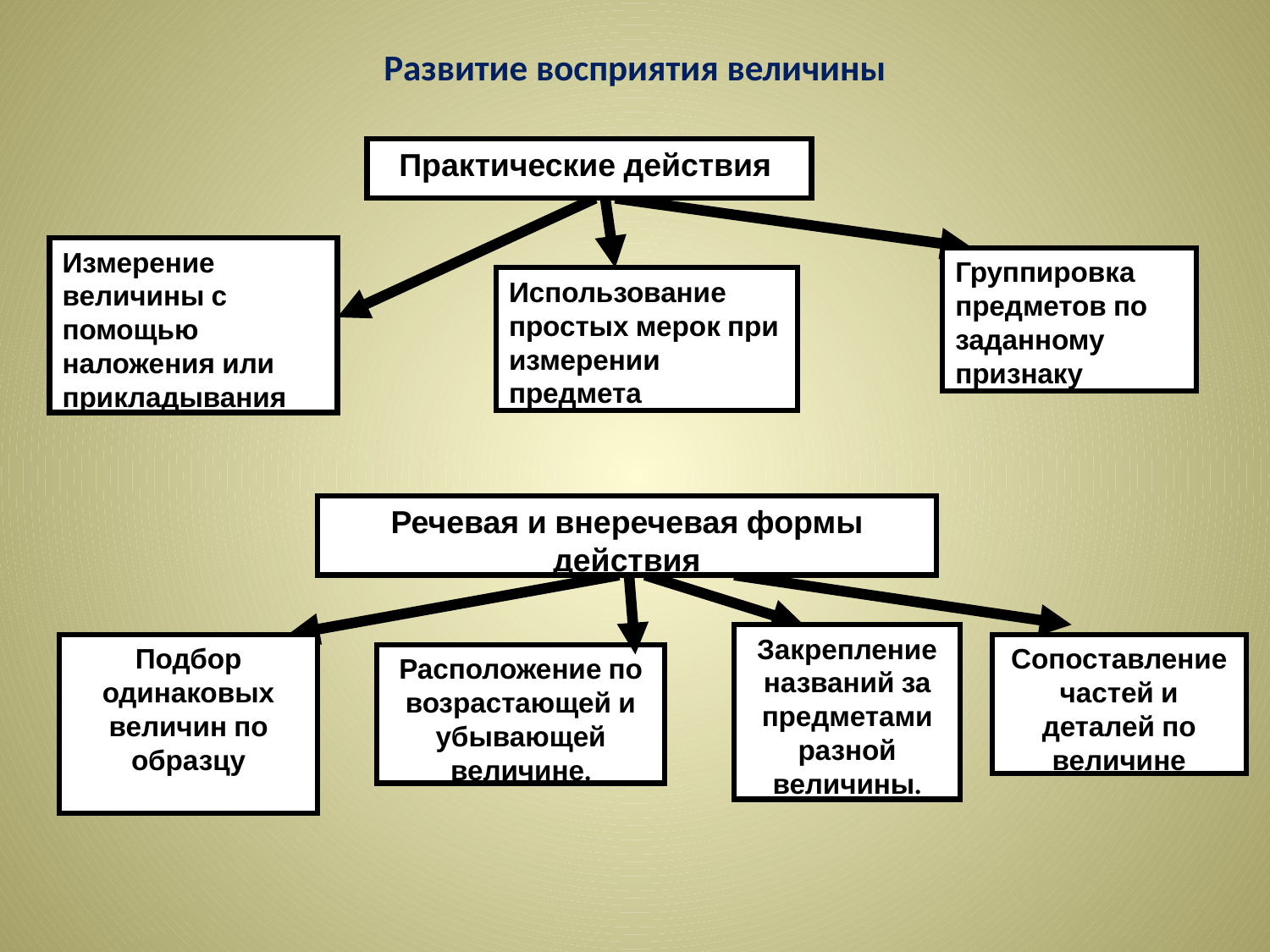

# Развитие восприятия величины
Практические действия

Измерение величины с помощью наложения или прикладывания
Группировка предметов по заданному признаку
Использование простых мерок при измерении предмета
Речевая и внеречевая формы действия

Закрепление названий за предметами разной величины.
Подбор одинаковых величин по образцу
Сопоставление частей и деталей по величине
Расположение по возрастающей и убывающей величине.